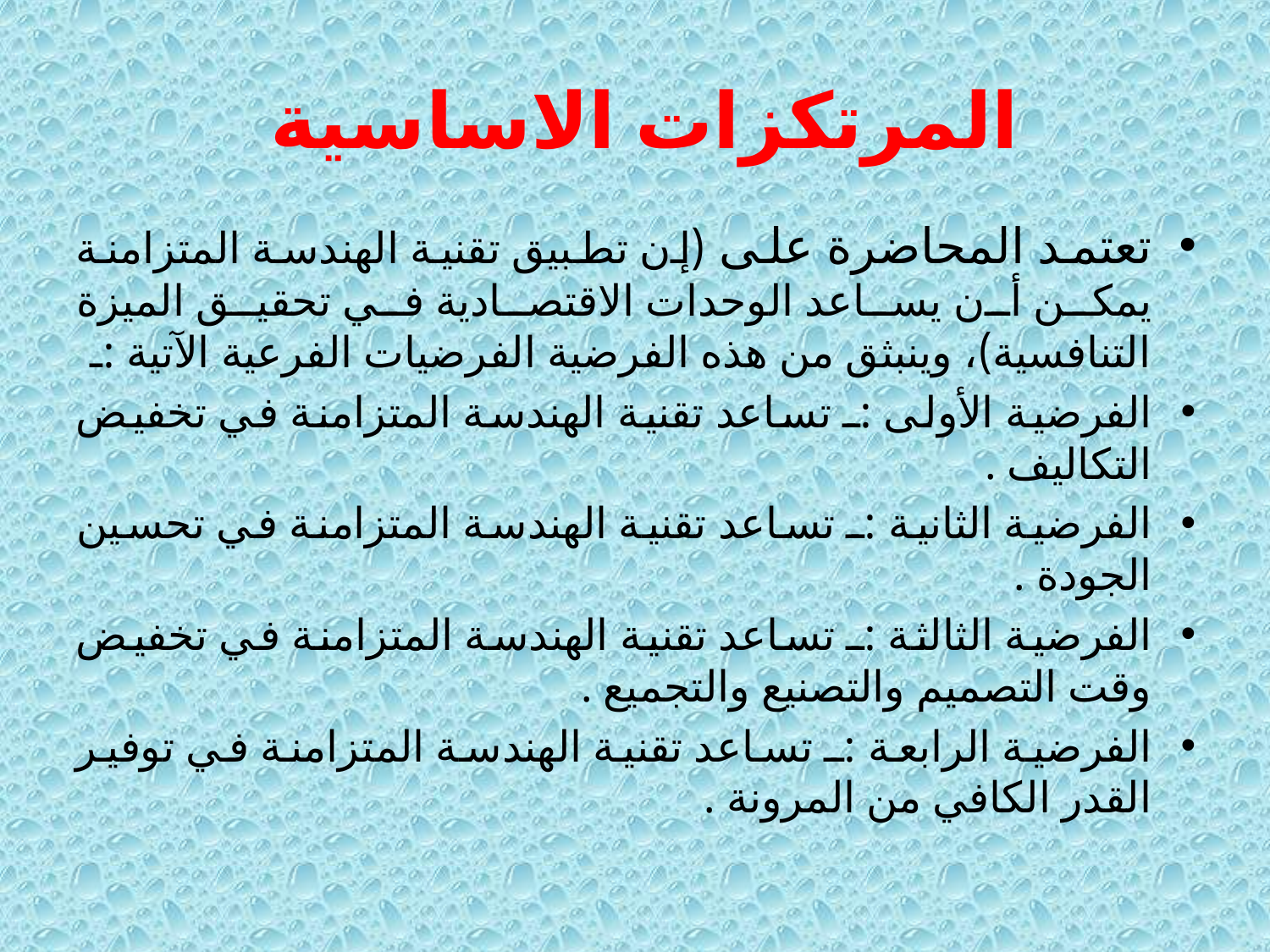

# المرتكزات الاساسية
تعتمد المحاضرة على (إن تطبيق تقنية الهندسة المتزامنة يمكن أن يساعد الوحدات الاقتصادية في تحقيق الميزة التنافسية)، وينبثق من هذه الفرضية الفرضيات الفرعية الآتية :ـ
الفرضية الأولى :ـ تساعد تقنية الهندسة المتزامنة في تخفيض التكاليف .
الفرضية الثانية :ـ تساعد تقنية الهندسة المتزامنة في تحسين الجودة .
الفرضية الثالثة :ـ تساعد تقنية الهندسة المتزامنة في تخفيض وقت التصميم والتصنيع والتجميع .
الفرضية الرابعة :ـ تساعد تقنية الهندسة المتزامنة في توفير القدر الكافي من المرونة .